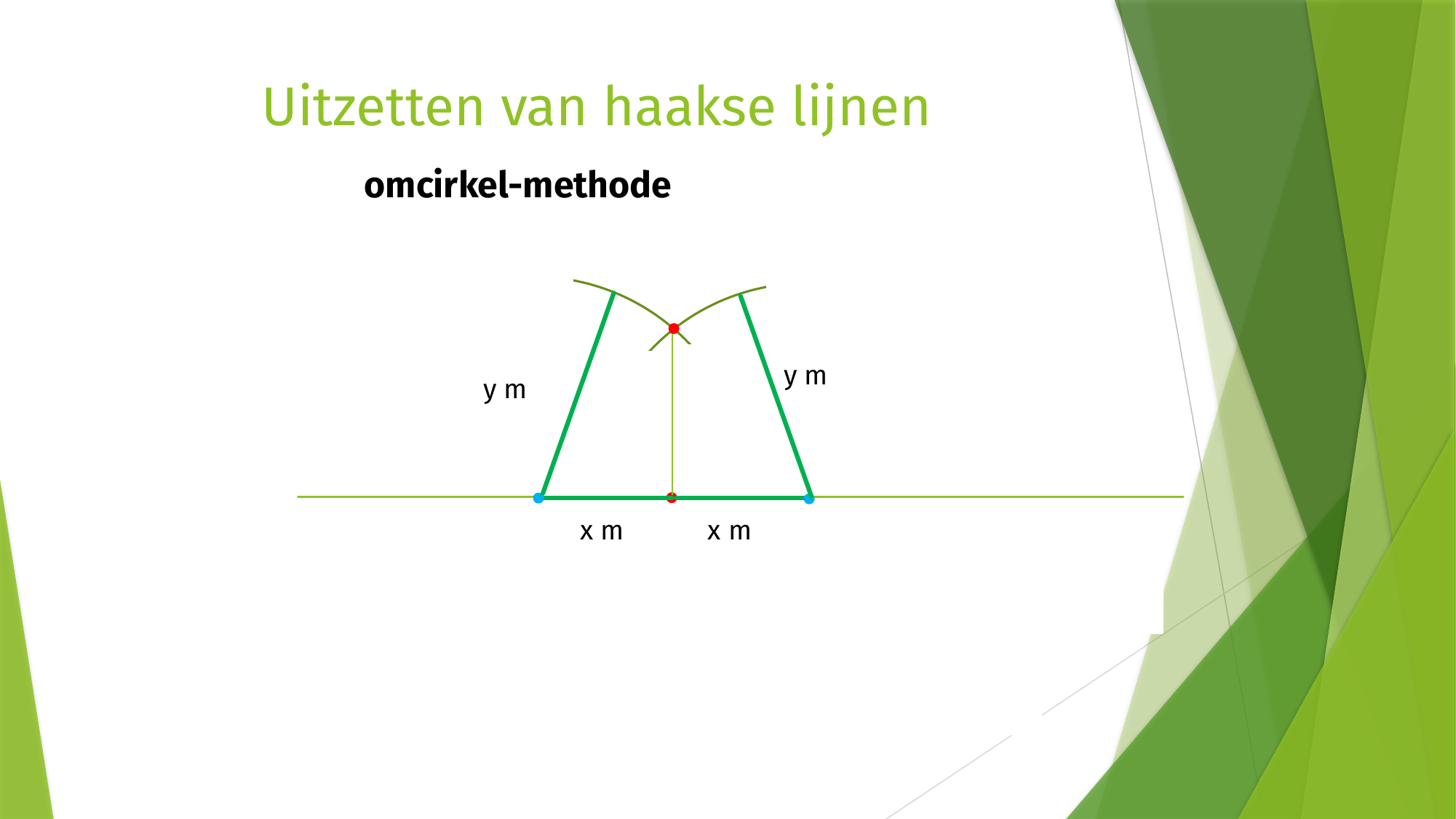

Uitzetten van haakse lijnen
omcirkel-methode

y m
y m

x m
x m